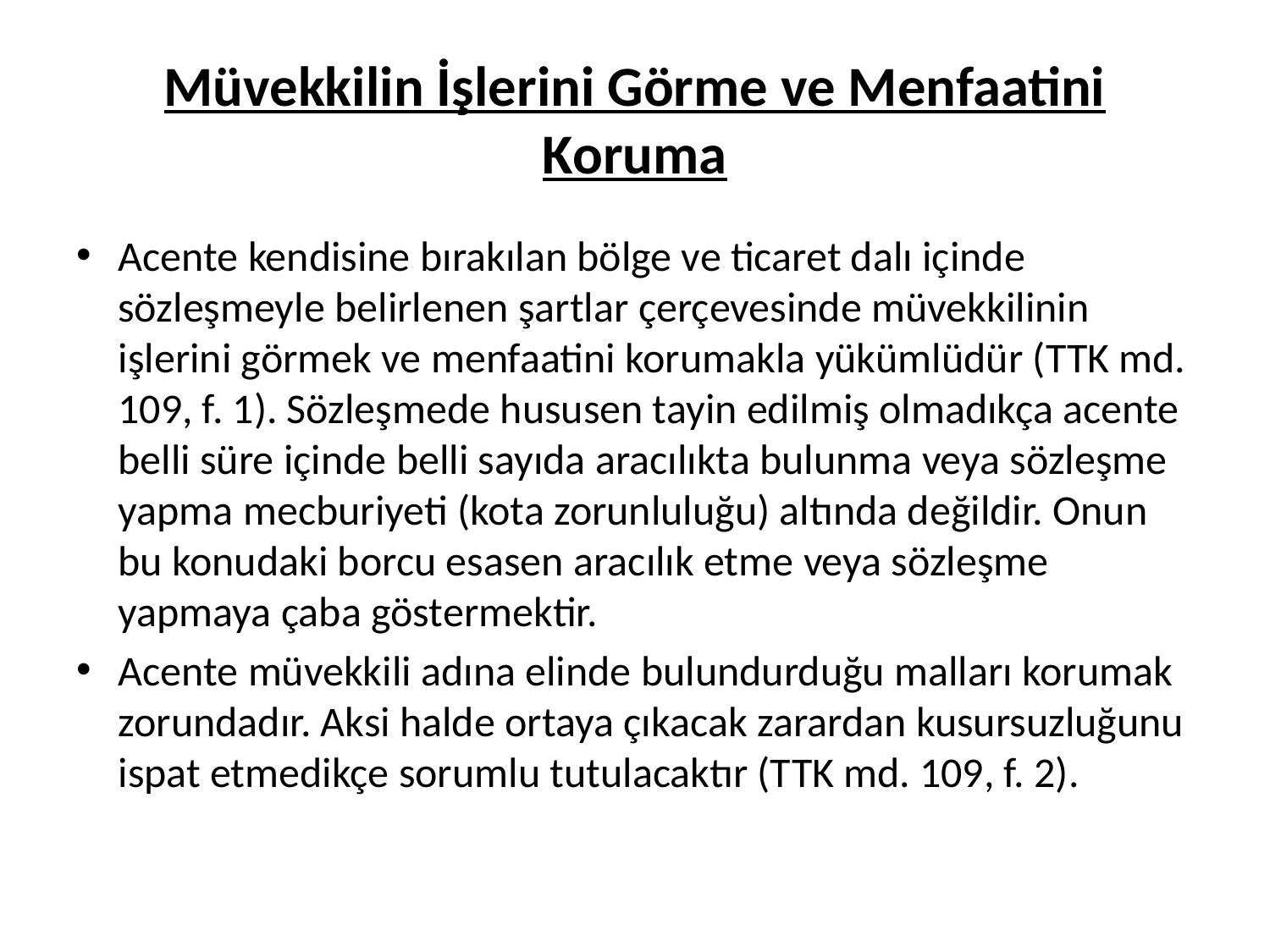

# Müvekkilin İşlerini Görme ve Menfaatini Koruma
Acente kendisine bırakılan bölge ve ticaret dalı içinde sözleşmeyle belirlenen şartlar çerçevesinde müvekkilinin işlerini görmek ve menfaatini korumakla yükümlüdür (TTK md. 109, f. 1). Sözleşmede hususen tayin edilmiş olmadıkça acente belli süre içinde belli sayıda aracılıkta bulunma veya sözleşme yapma mecburiyeti (kota zorunluluğu) altında değildir. Onun bu konudaki borcu esasen aracılık etme veya sözleşme yapmaya çaba göstermektir.
Acente müvekkili adına elinde bulundurduğu malları korumak zorundadır. Aksi halde ortaya çıkacak zarardan kusursuzluğunu ispat etmedikçe sorumlu tutulacaktır (TTK md. 109, f. 2).